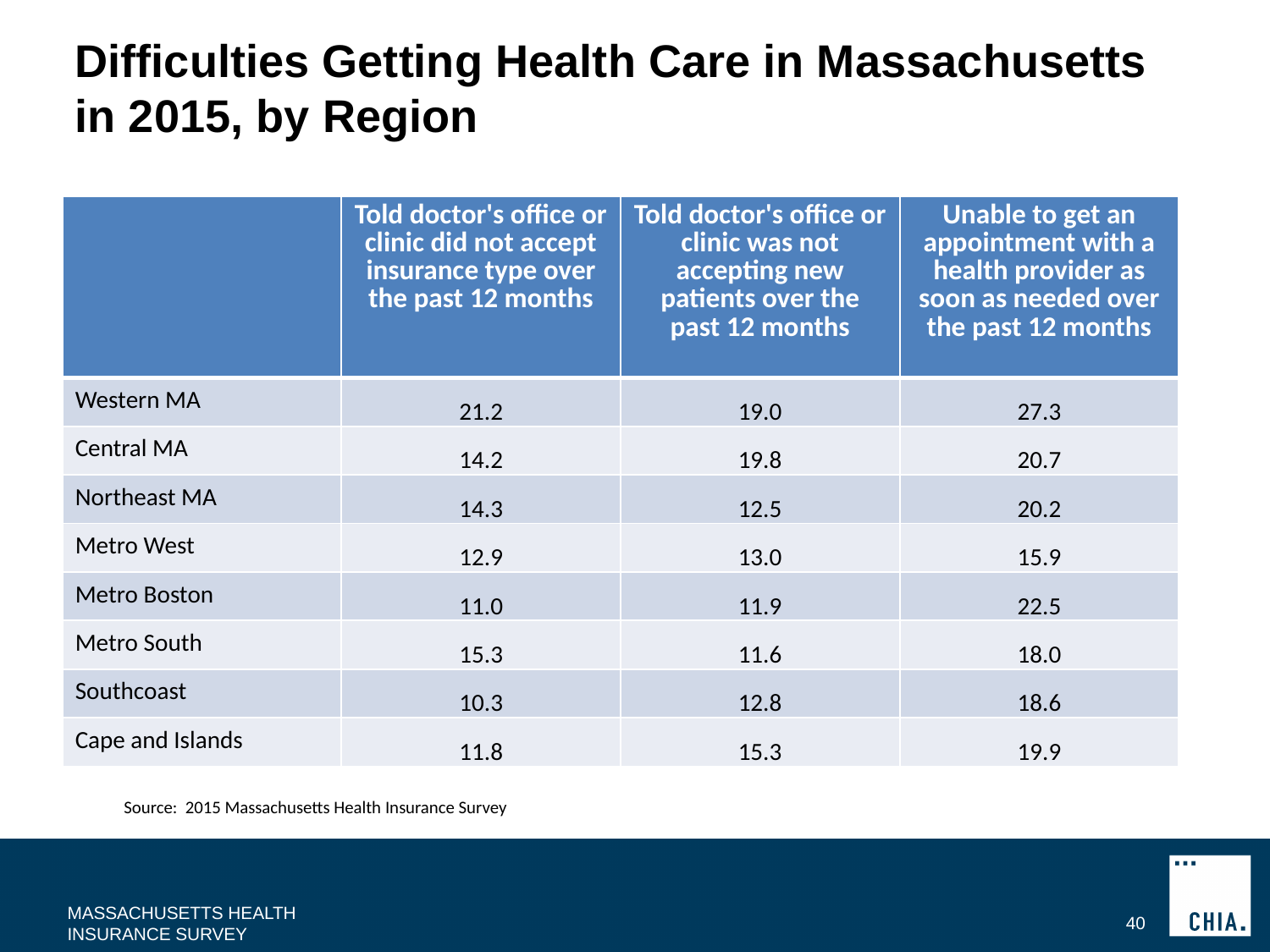

# Difficulties Getting Health Care in Massachusetts in 2015, by Region
|  | Told doctor's office or clinic did not accept insurance type over the past 12 months | Told doctor's office or clinic was not accepting new patients over the past 12 months | Unable to get an appointment with a health provider as soon as needed over the past 12 months |
| --- | --- | --- | --- |
| Western MA | 21.2 | 19.0 | 27.3 |
| Central MA | 14.2 | 19.8 | 20.7 |
| Northeast MA | 14.3 | 12.5 | 20.2 |
| Metro West | 12.9 | 13.0 | 15.9 |
| Metro Boston | 11.0 | 11.9 | 22.5 |
| Metro South | 15.3 | 11.6 | 18.0 |
| Southcoast | 10.3 | 12.8 | 18.6 |
| Cape and Islands | 11.8 | 15.3 | 19.9 |
Source:  2015 Massachusetts Health Insurance Survey
MASSACHUSETTS HEALTH INSURANCE SURVEY
40